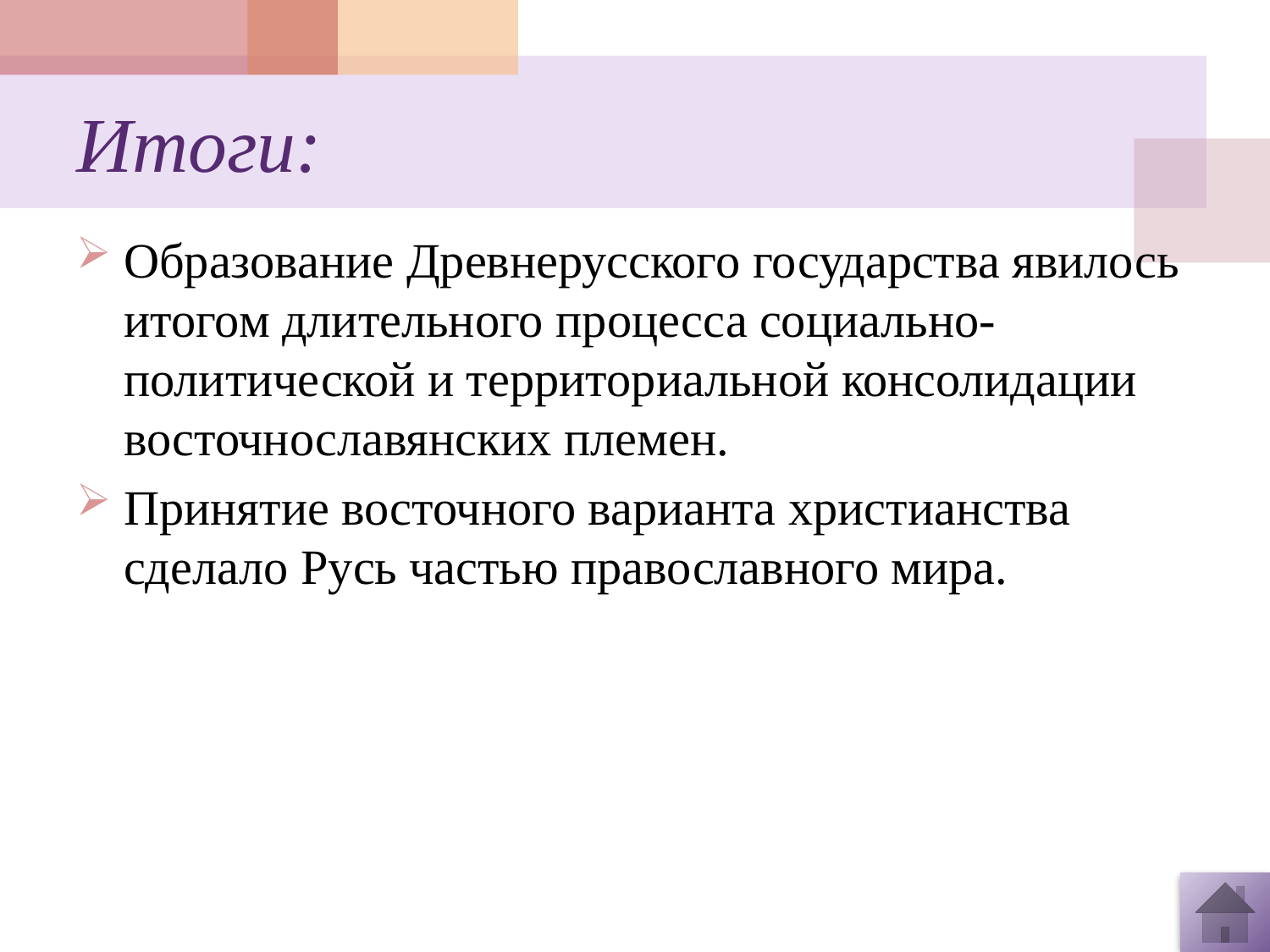

# Итоги:
Образование Древнерусского государства явилось итогом длительного процесса социально-политической и территориальной консолидации восточнославянских племен.
Принятие восточного варианта христианства сделало Русь частью православного мира.